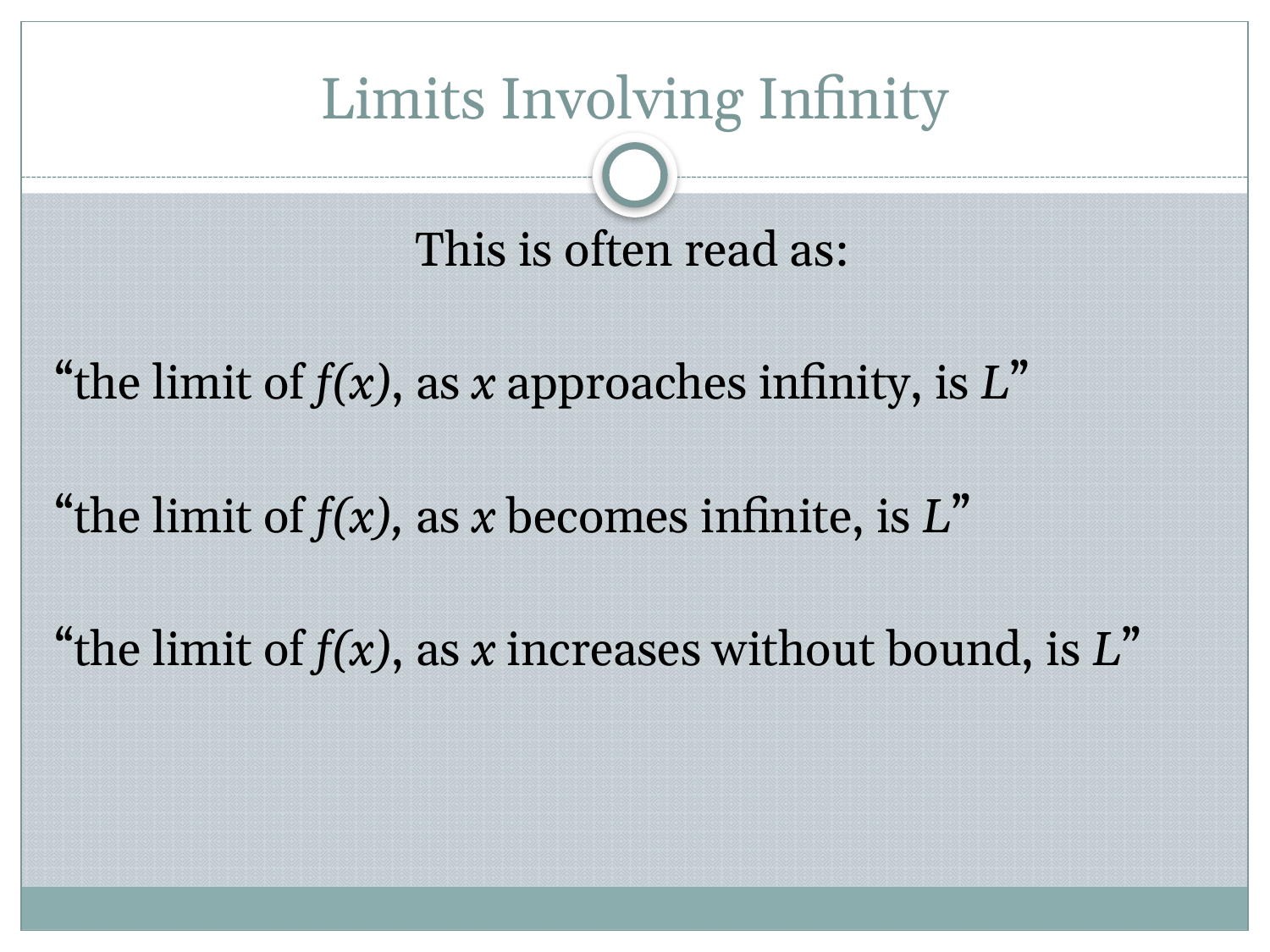

# Limits Involving Infinity
This is often read as:

“the limit of f(x), as x approaches infinity, is L”

“the limit of f(x), as x becomes infinite, is L”

“the limit of f(x), as x increases without bound, is L”